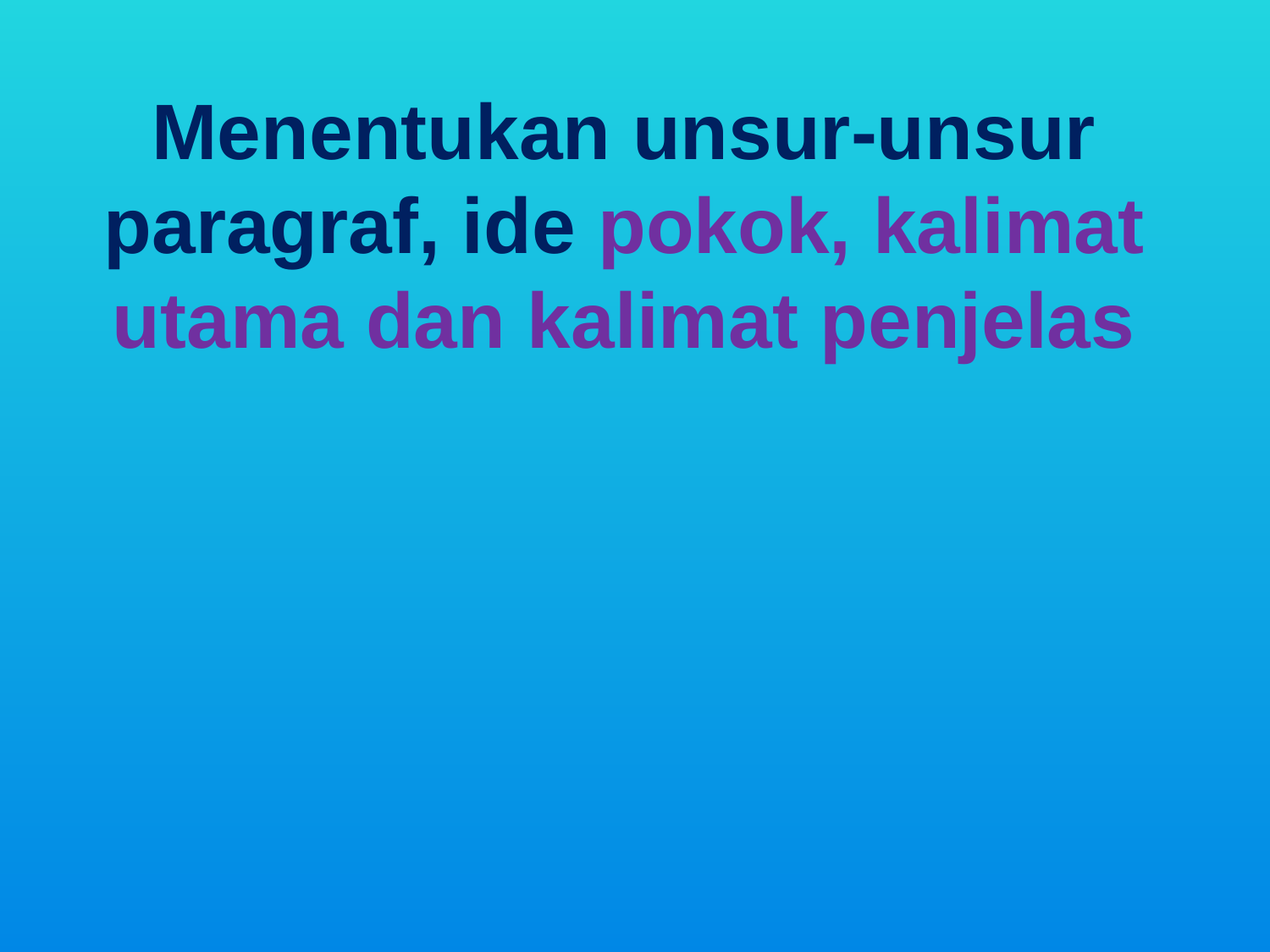

# Menentukan unsur-unsur paragraf, ide pokok, kalimat utama dan kalimat penjelas